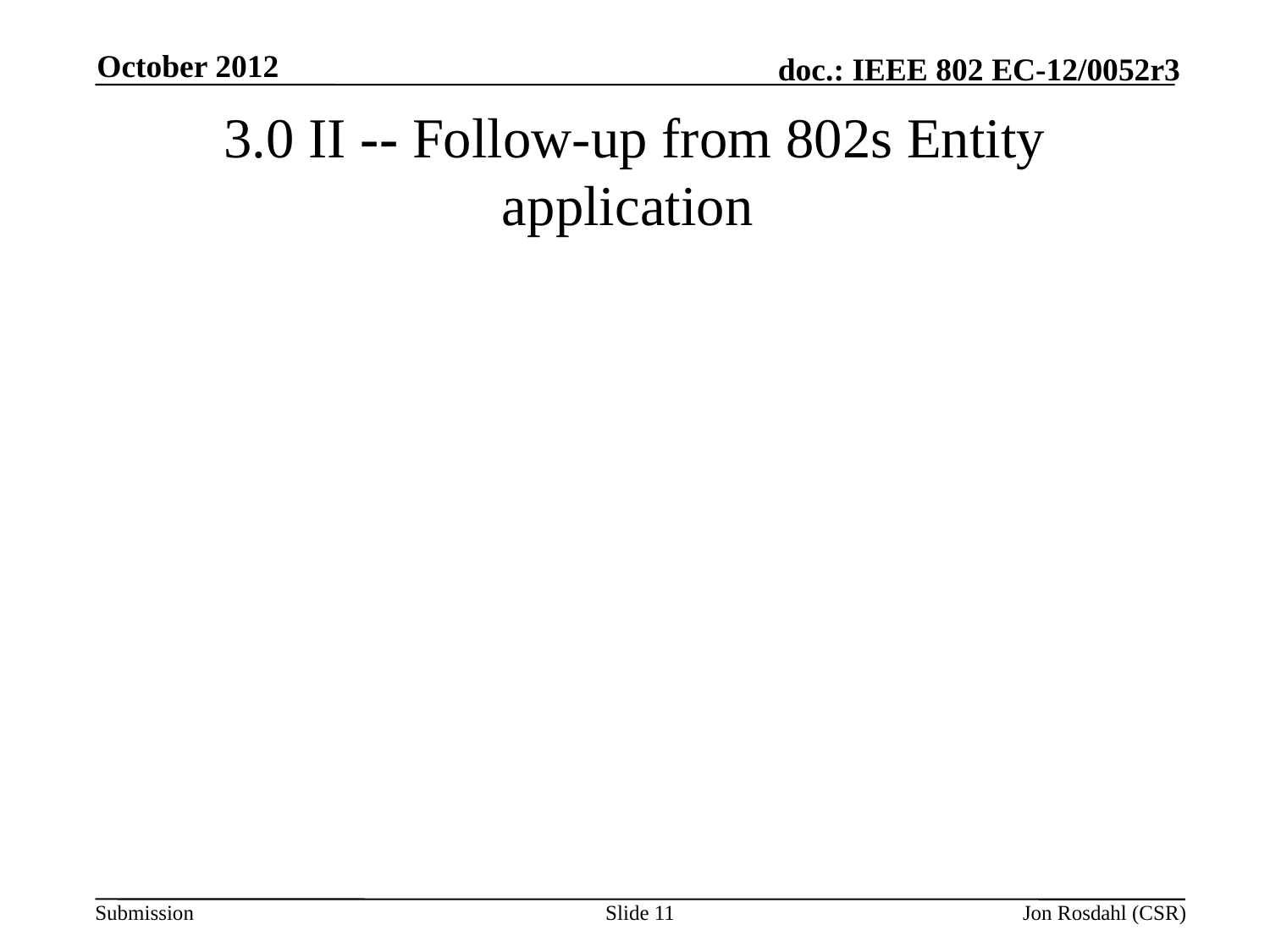

October 2012
# 3.0 II -- Follow-up from 802s Entity application

Slide 11
Jon Rosdahl (CSR)